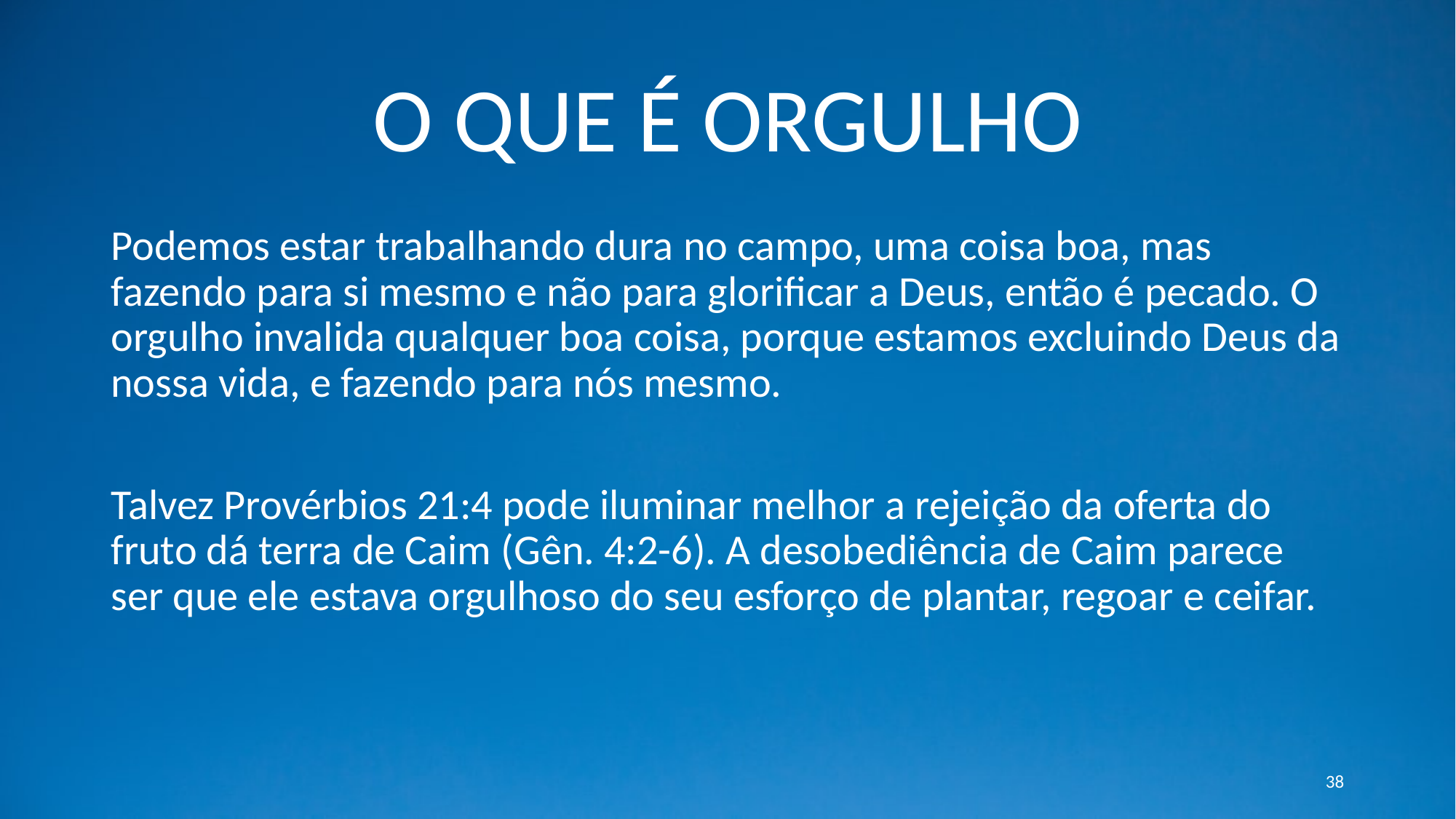

# O QUE É ORGULHO
Podemos estar trabalhando dura no campo, uma coisa boa, mas fazendo para si mesmo e não para glorificar a Deus, então é pecado. O orgulho invalida qualquer boa coisa, porque estamos excluindo Deus da nossa vida, e fazendo para nós mesmo.

Talvez Provérbios 21:4 pode iluminar melhor a rejeição da oferta do fruto dá terra de Caim (Gên. 4:2-6). A desobediência de Caim parece ser que ele estava orgulhoso do seu esforço de plantar, regoar e ceifar.
38